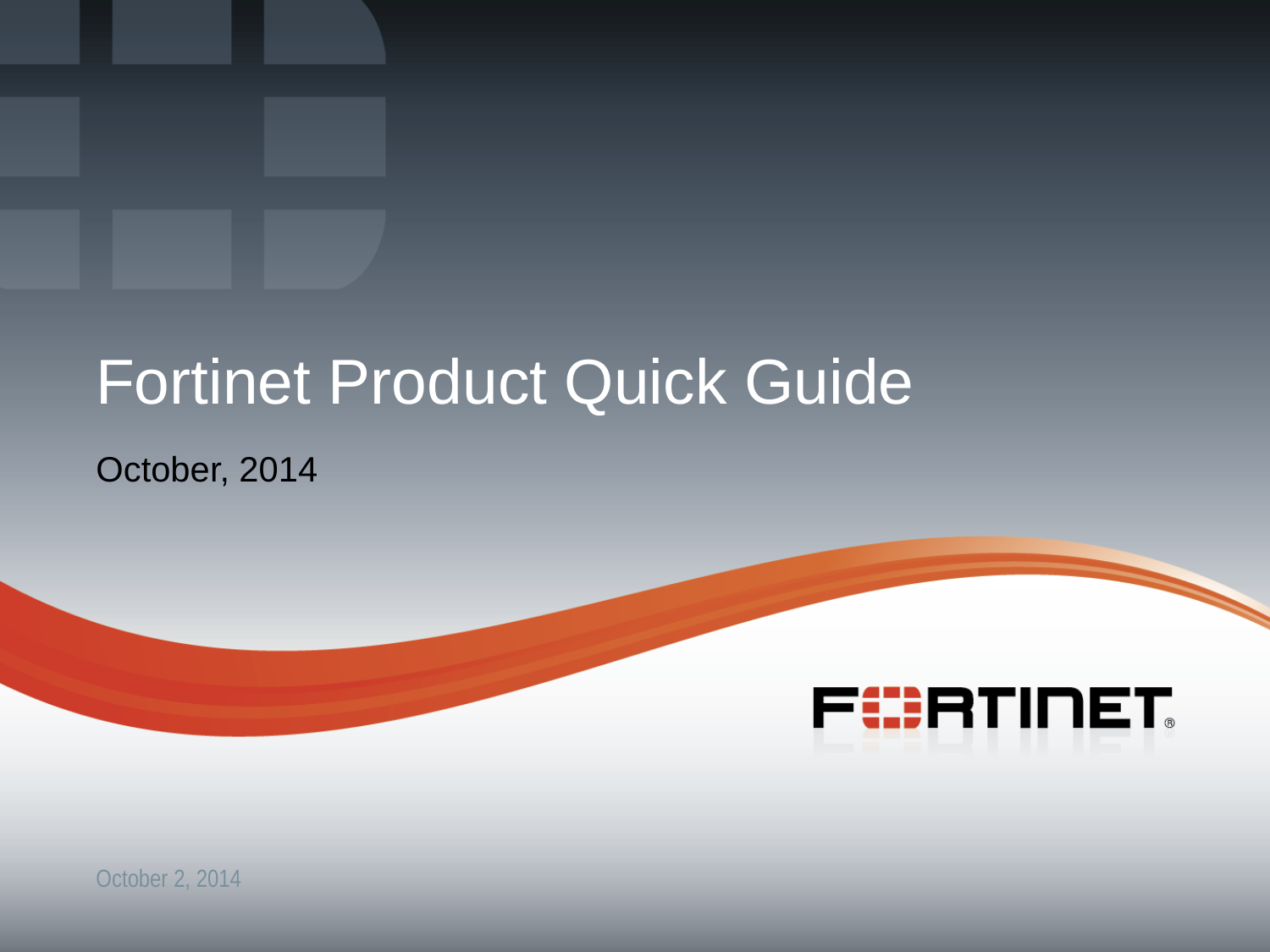

# Fortinet Product Quick Guide
October, 2014